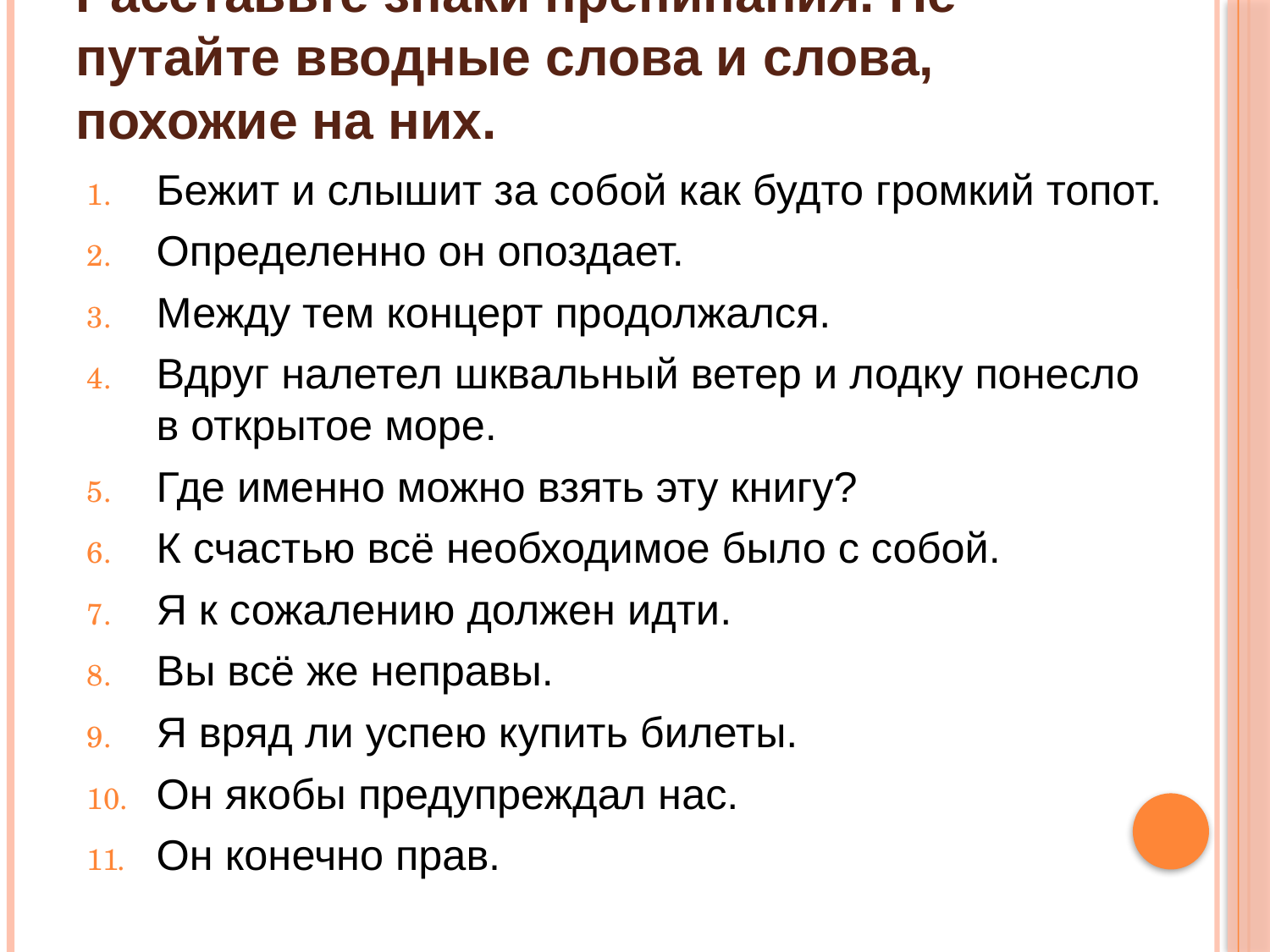

# Расставьте знаки препинания. Не путайте вводные слова и слова, похожие на них.
Бежит и слышит за собой как будто громкий топот.
Определенно он опоздает.
Между тем концерт продолжался.
Вдруг налетел шквальный ветер и лодку понесло в открытое море.
Где именно можно взять эту книгу?
К счастью всё необходимое было с собой.
Я к сожалению должен идти.
Вы всё же неправы.
Я вряд ли успею купить билеты.
Он якобы предупреждал нас.
Он конечно прав.